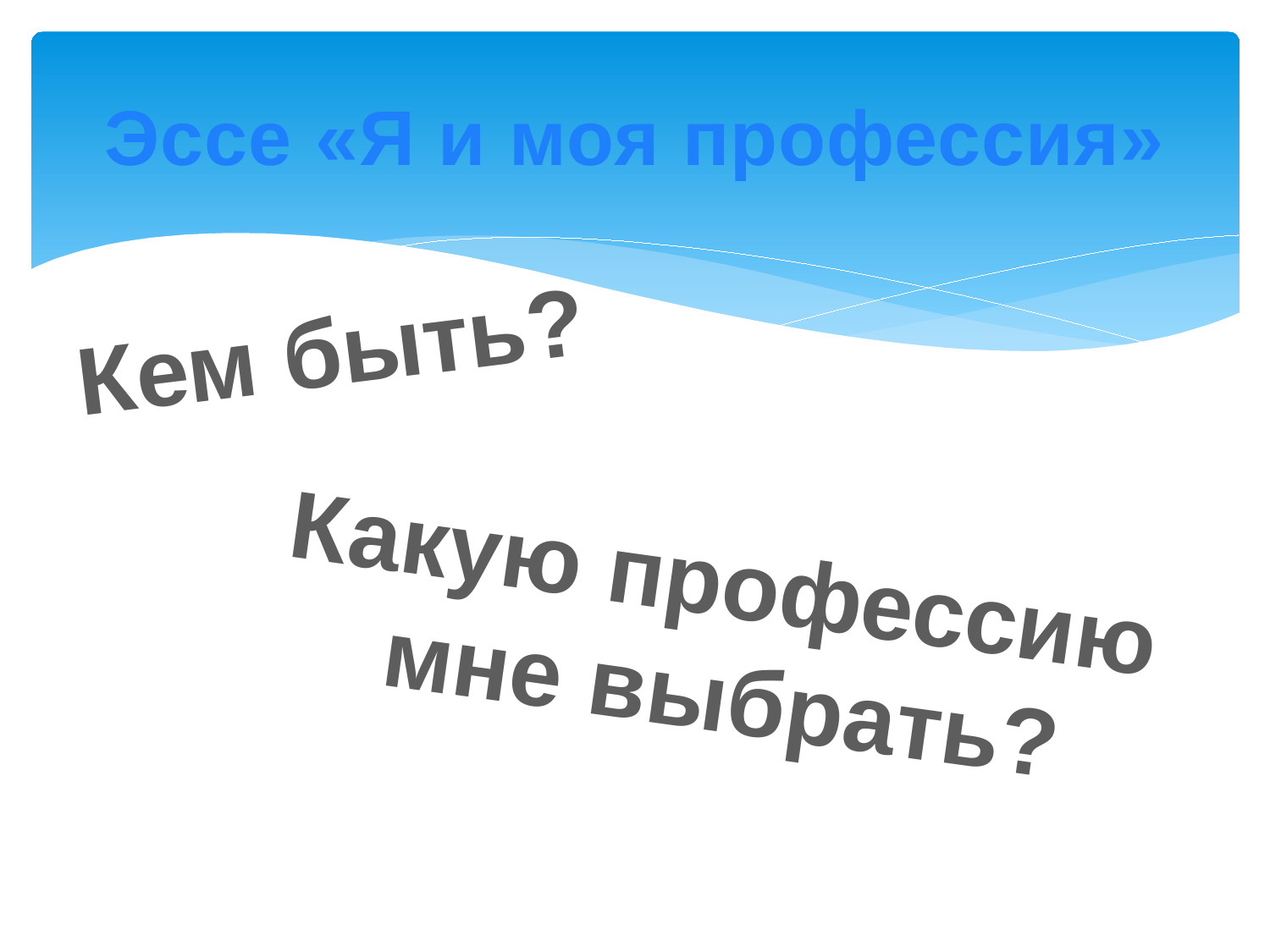

# Эссе «Я и моя профессия»
Кем быть?
Какую профессию
мне выбрать?